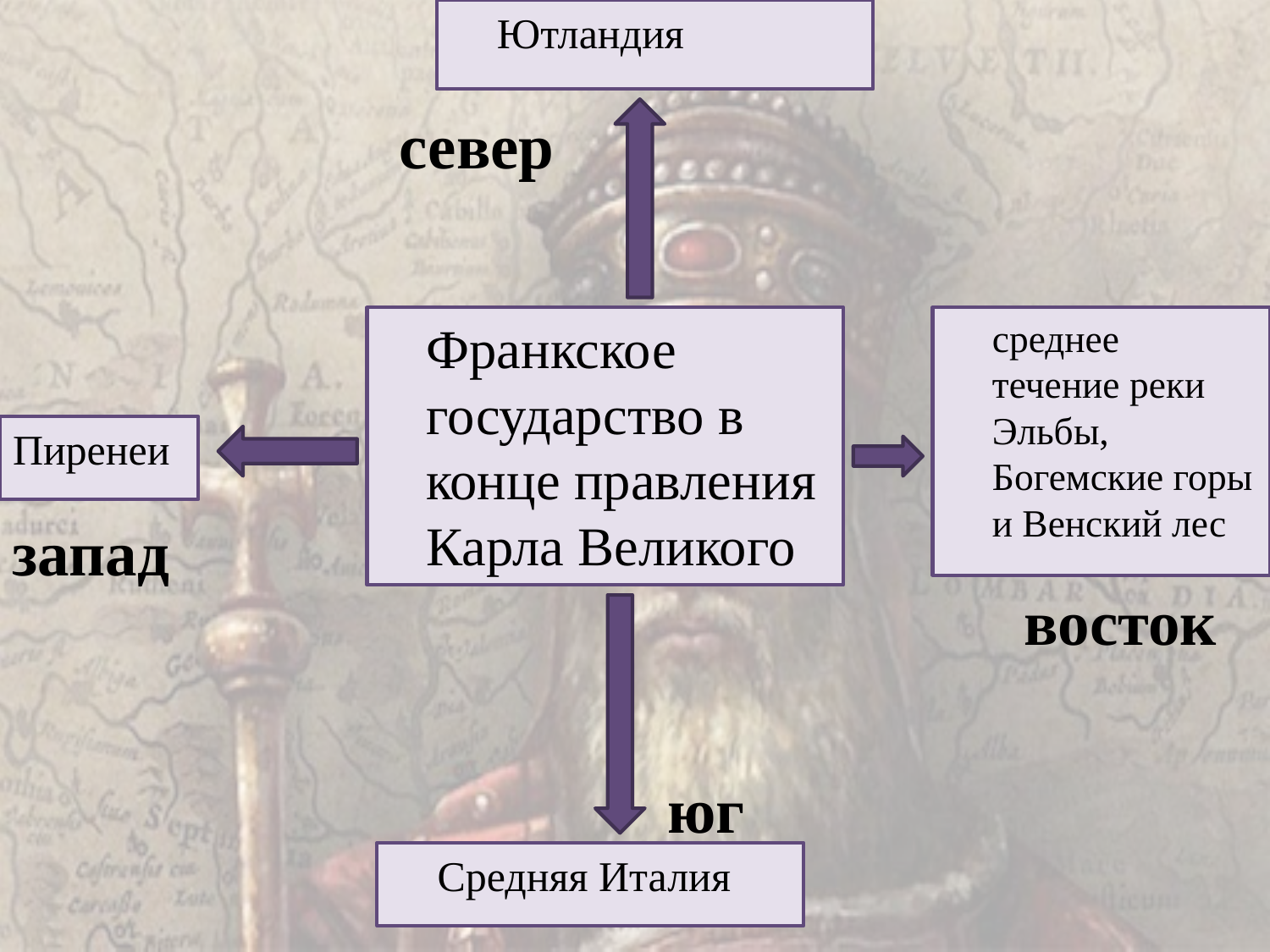

Ютландия
север

	Франкское государство в конце правления Карла Великого
	среднее  течение реки Эльбы, Богемские горы и Венский лес
Пиренеи

запад
восток

юг
	Средняя Италия